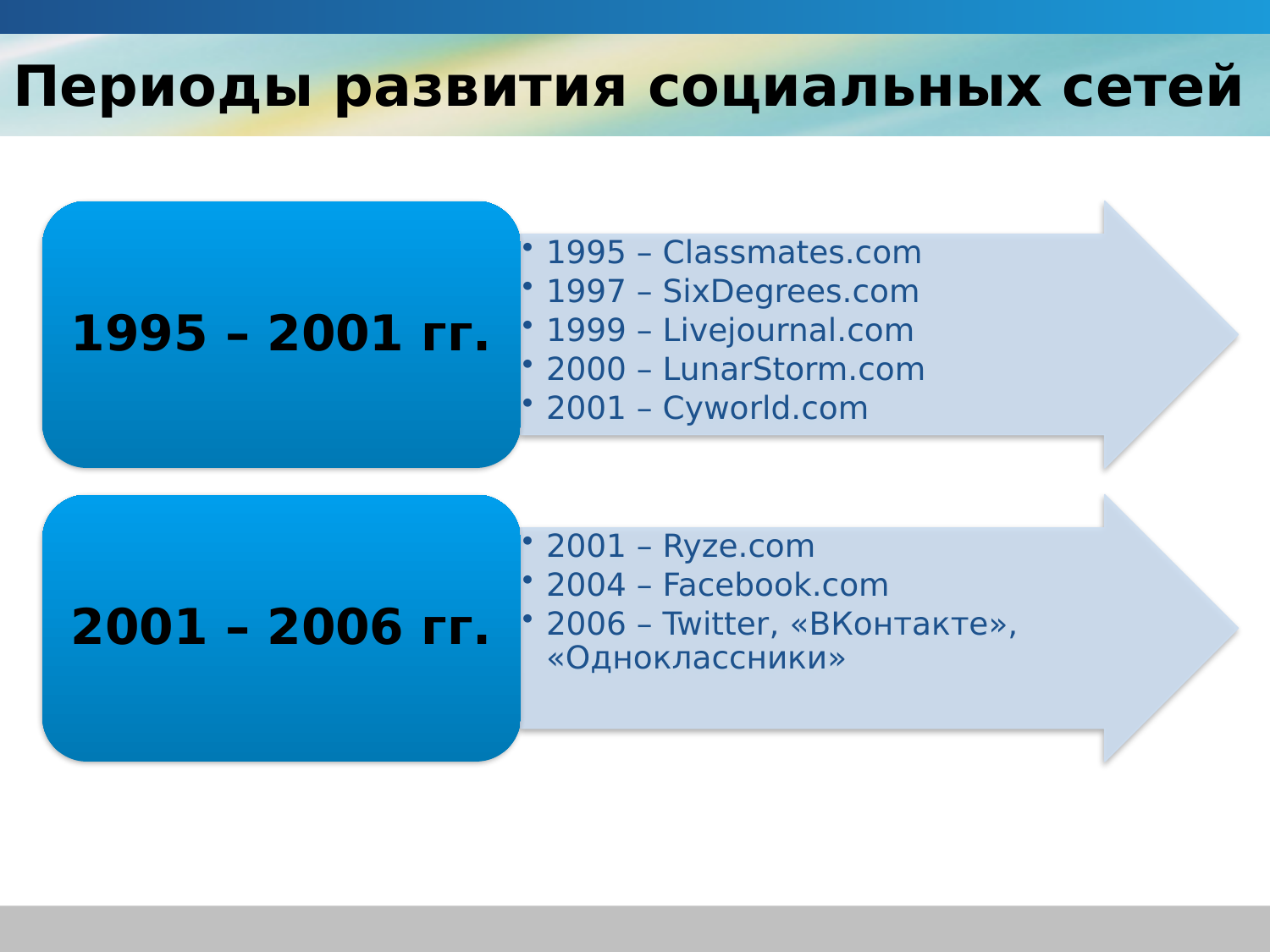

# Периоды развития социальных сетей
1995 – Classmates.com
1997 – SixDegrees.com
1999 – Livejournal.com
2000 – LunarStorm.com
2001 – Cyworld.com
1995 – 2001 гг.
2001 – Ryze.com
2004 – Facebook.com
2006 – Twitter, «ВКонтакте», «Одноклассники»
2001 – 2006 гг.